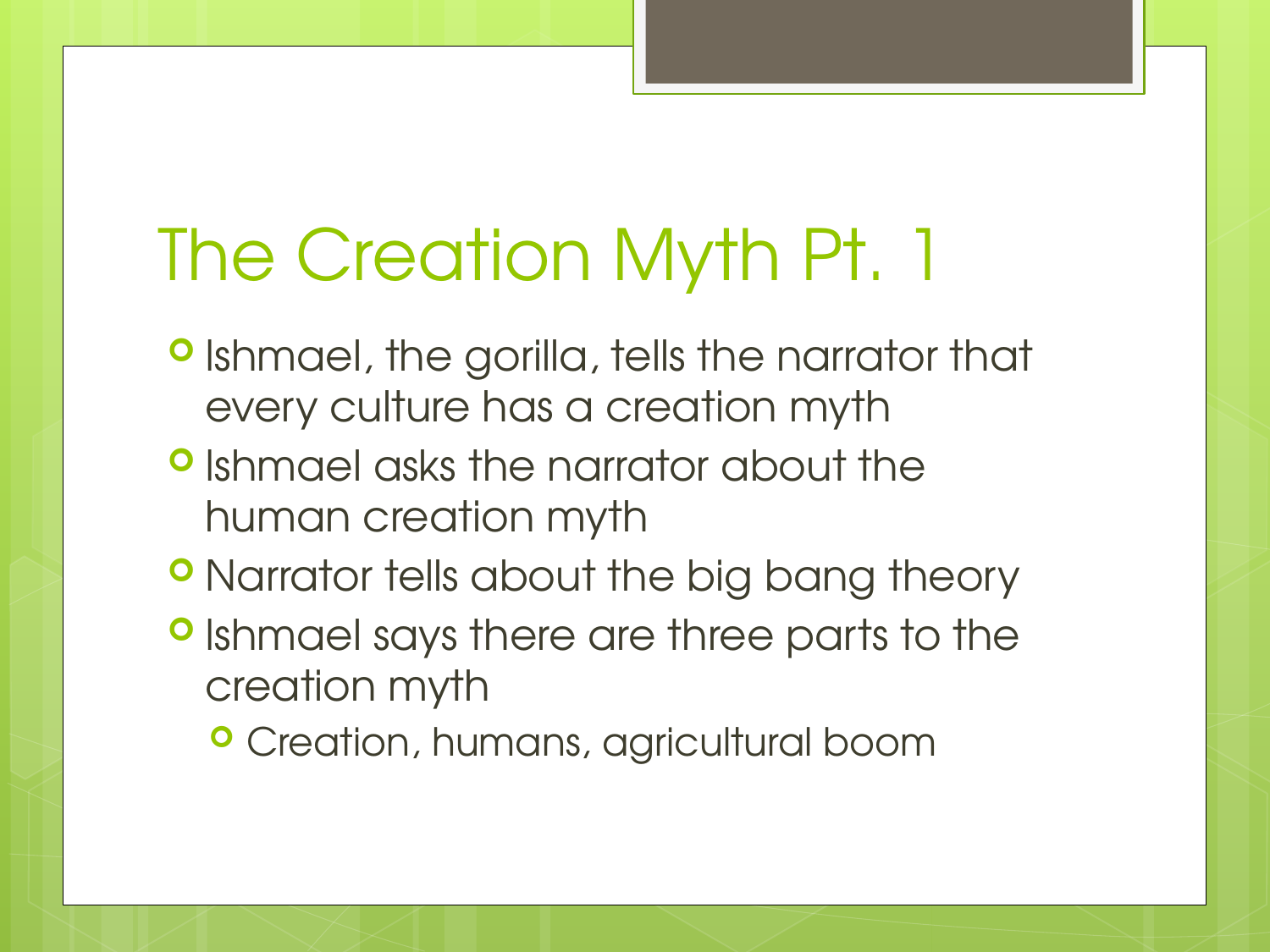

# The Creation Myth Pt. 1
Ishmael, the gorilla, tells the narrator that every culture has a creation myth
Ishmael asks the narrator about the human creation myth
Narrator tells about the big bang theory
Ishmael says there are three parts to the creation myth
Creation, humans, agricultural boom